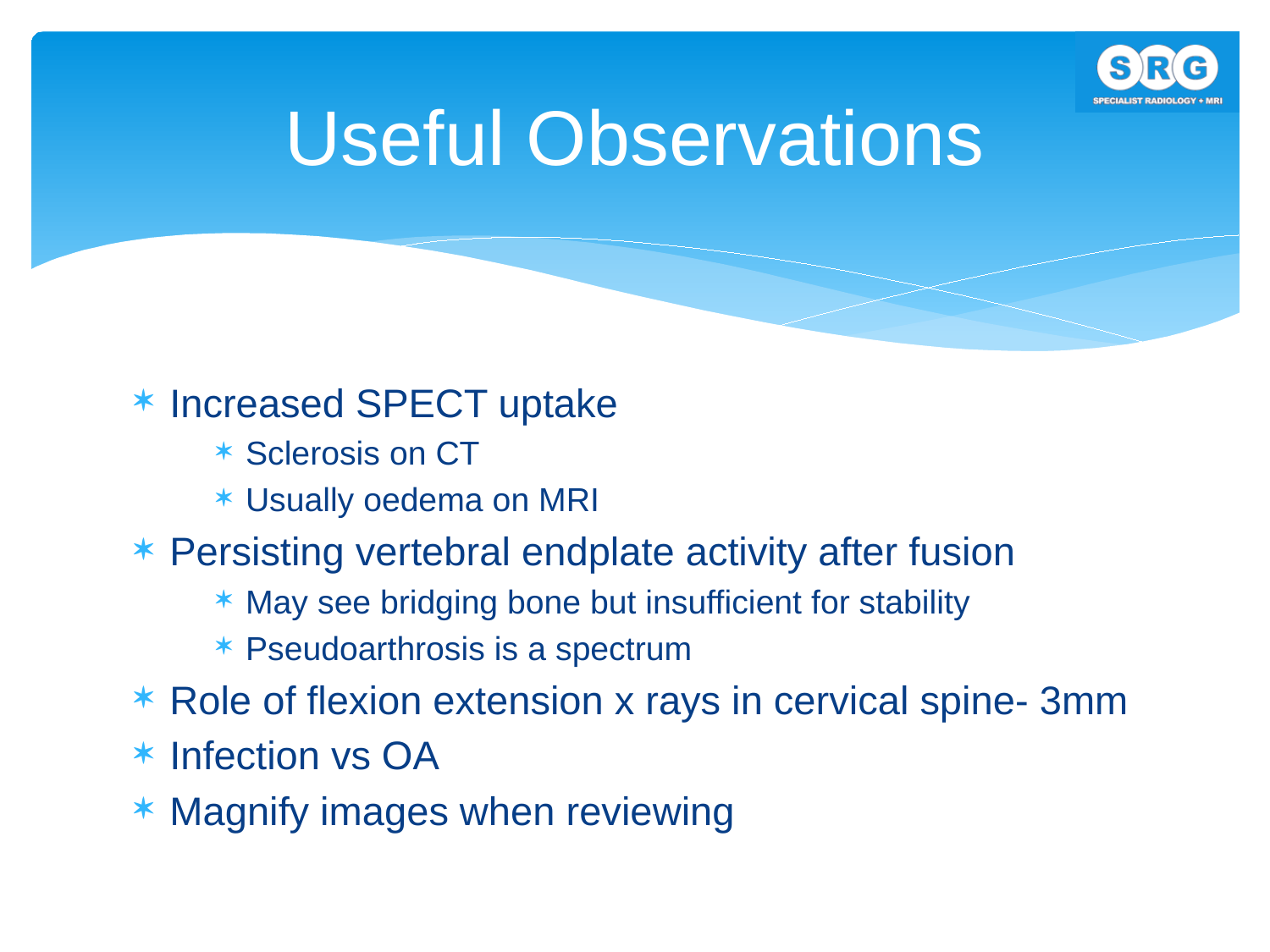

# Useful Observations
Increased SPECT uptake
Sclerosis on CT
Usually oedema on MRI
Persisting vertebral endplate activity after fusion
May see bridging bone but insufficient for stability
Pseudoarthrosis is a spectrum
Role of flexion extension x rays in cervical spine- 3mm
Infection vs OA
Magnify images when reviewing